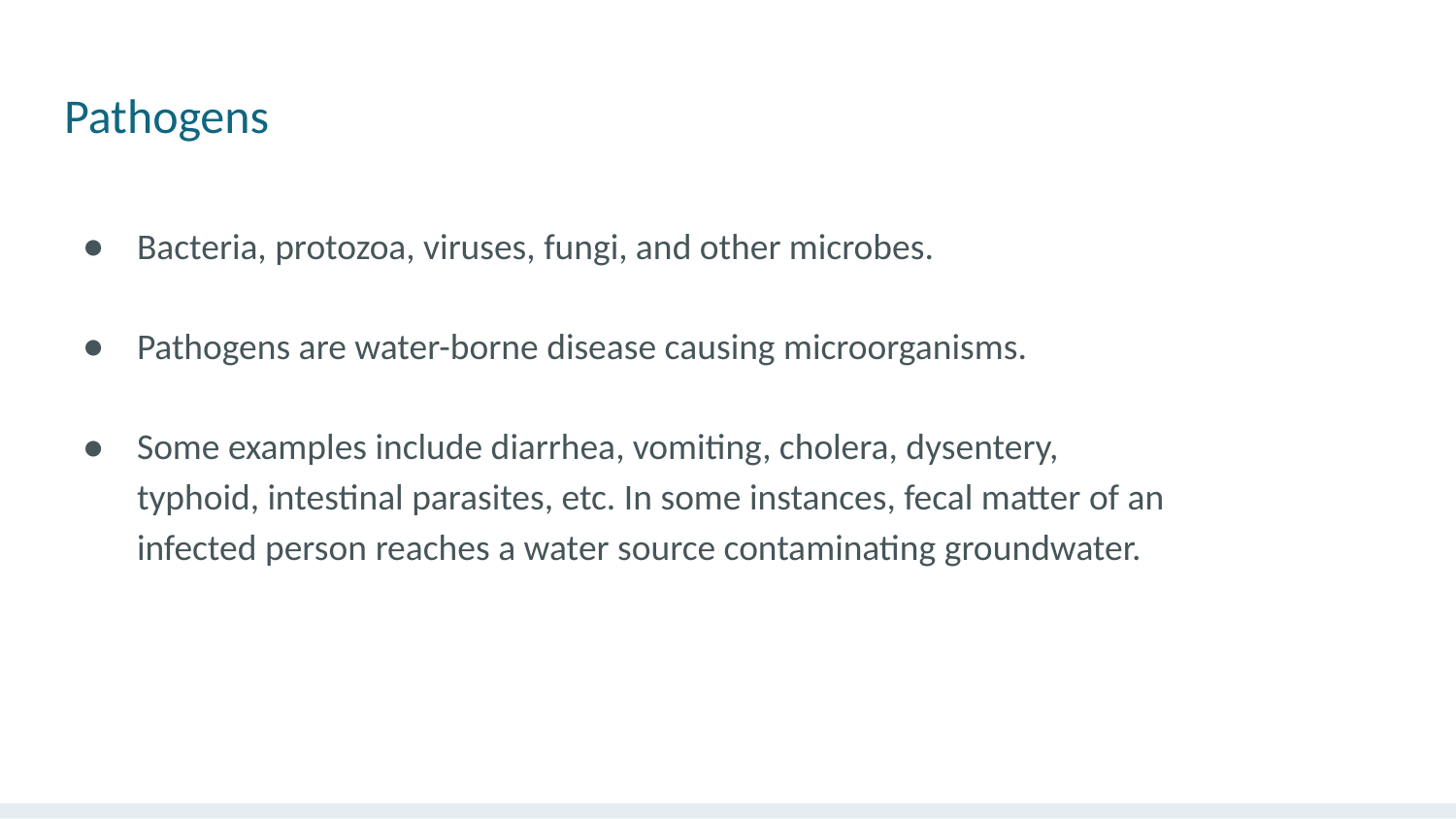

# Pathogens
Bacteria, protozoa, viruses, fungi, and other microbes.

Pathogens are water-borne disease causing microorganisms.

Some examples include diarrhea, vomiting, cholera, dysentery, typhoid, intestinal parasites, etc. In some instances, fecal matter of an infected person reaches a water source contaminating groundwater.